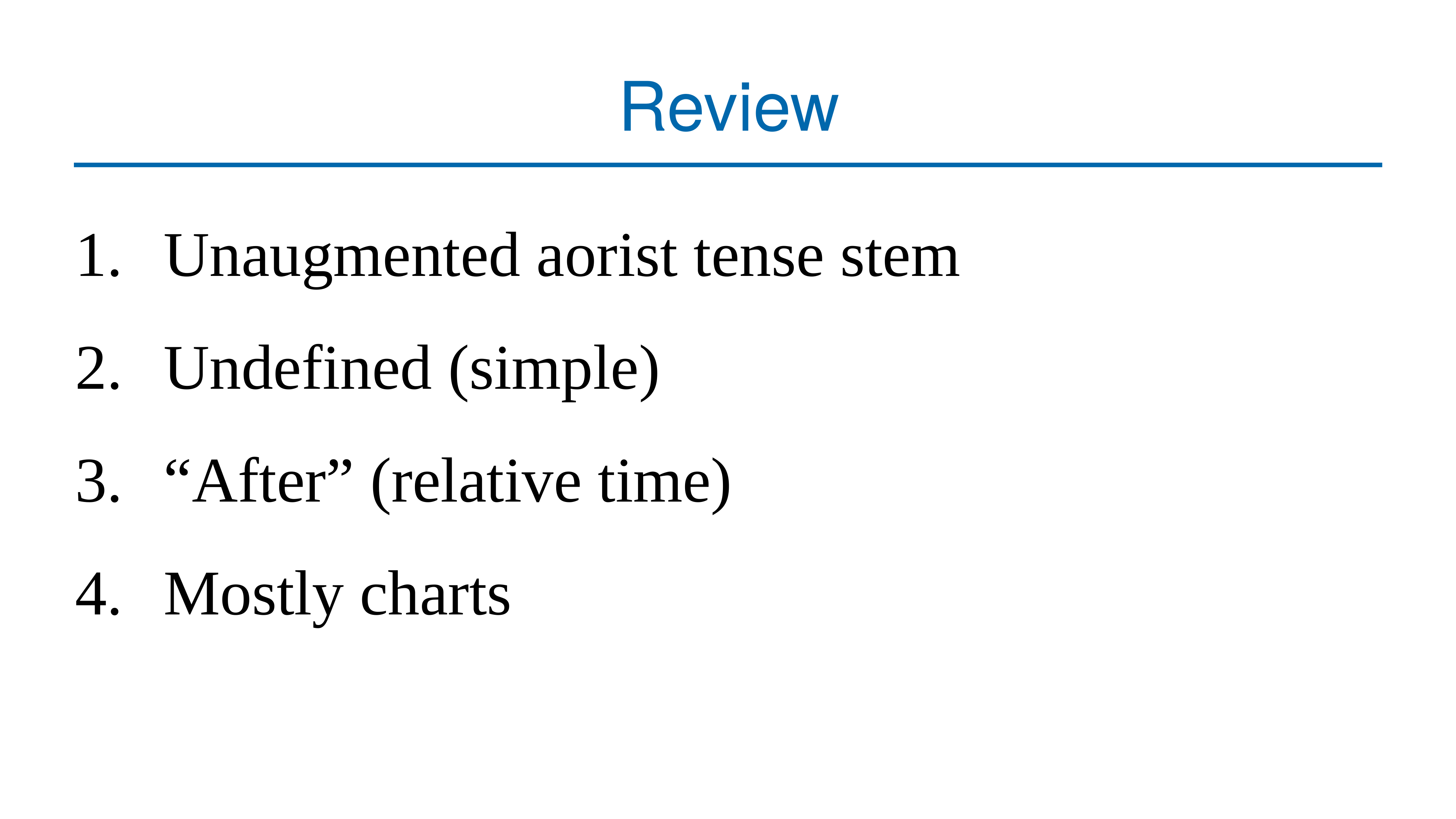

# Review
Unaugmented aorist tense stem
Undefined (simple)
“After” (relative time)
Mostly charts